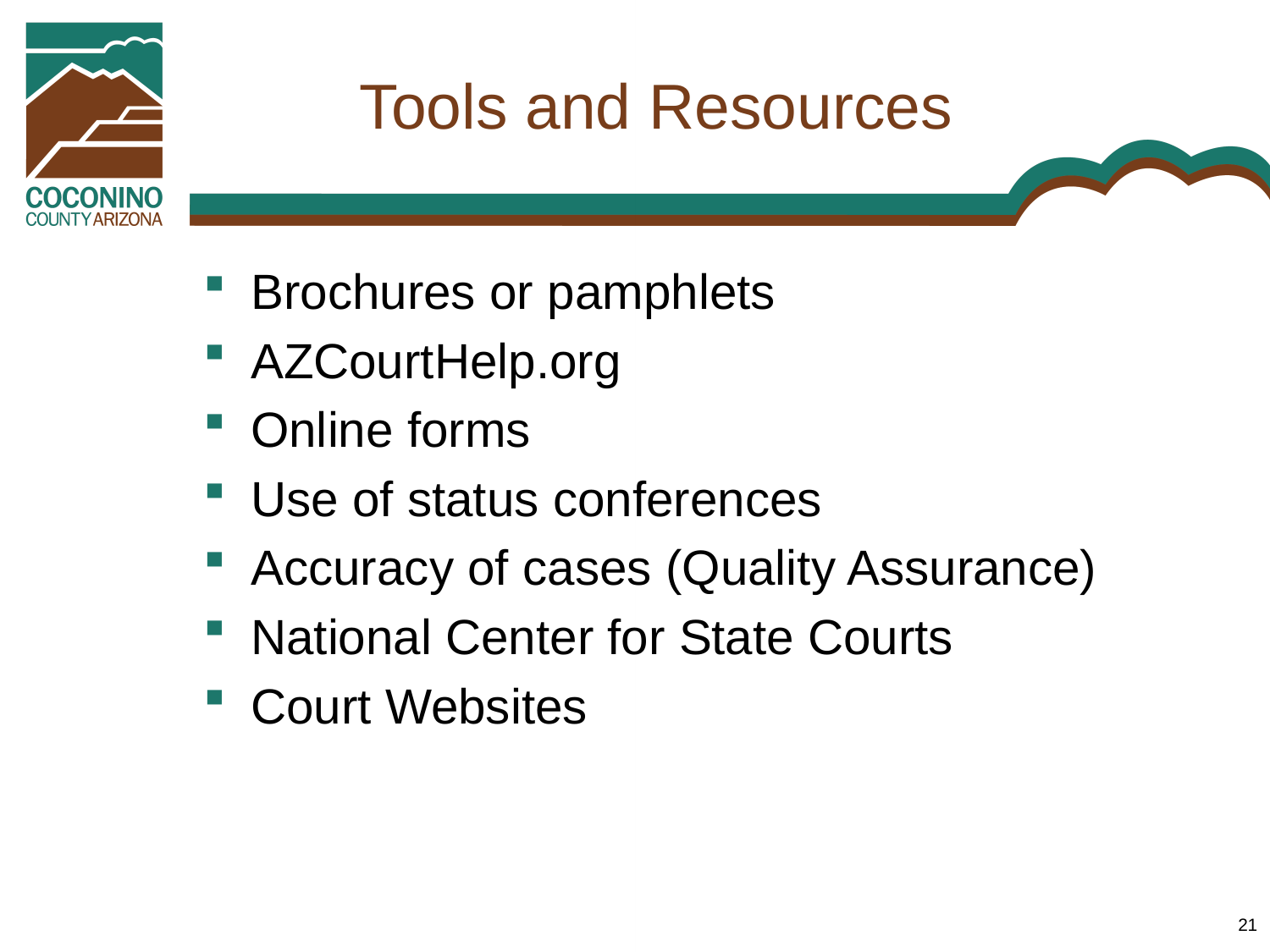

# Tools and Resources
Brochures or pamphlets
AZCourtHelp.org
Online forms
Use of status conferences
Accuracy of cases (Quality Assurance)
National Center for State Courts
Court Websites